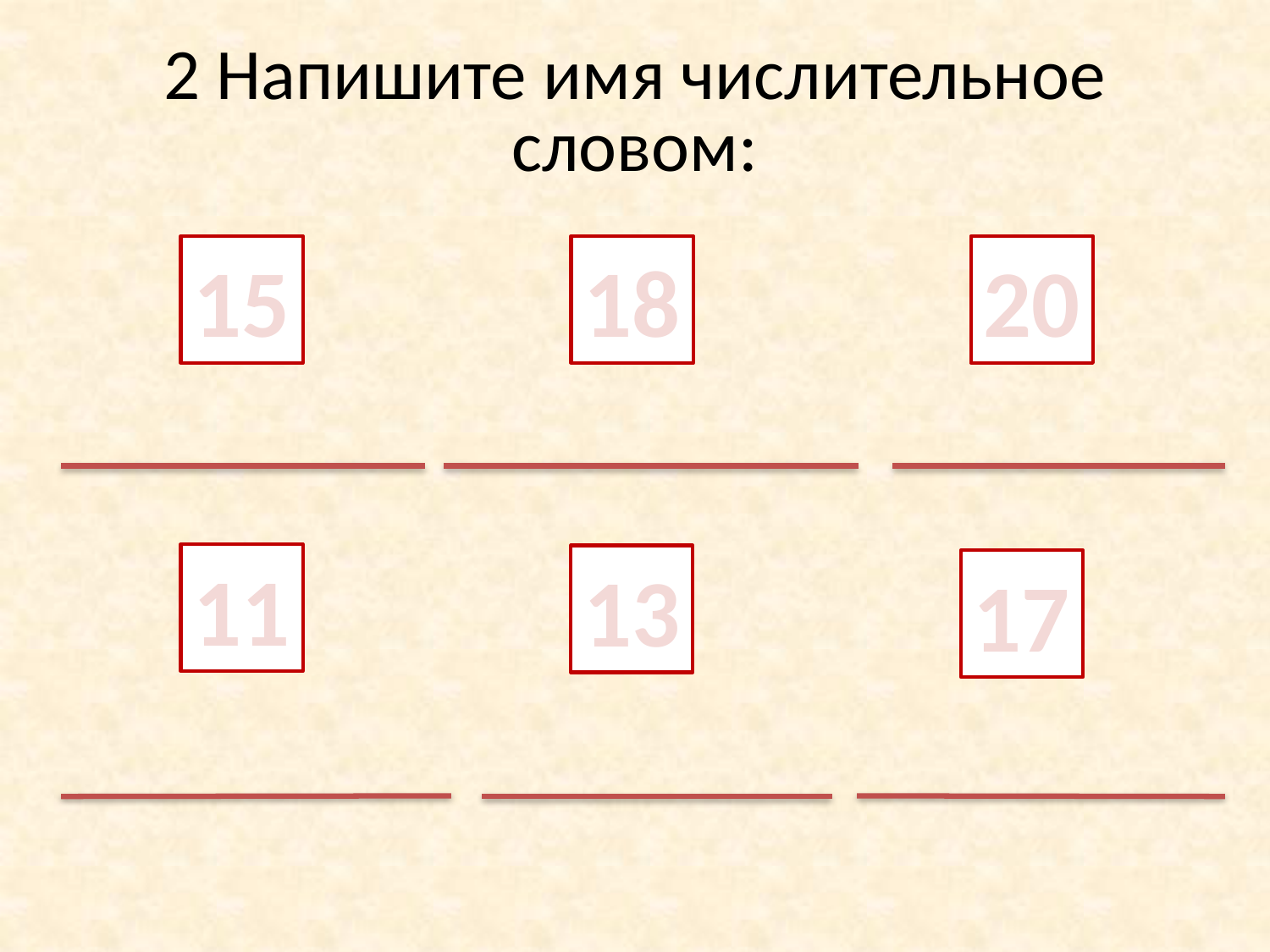

# 2 Напишите имя числительное словом:
15
18
20
11
13
17